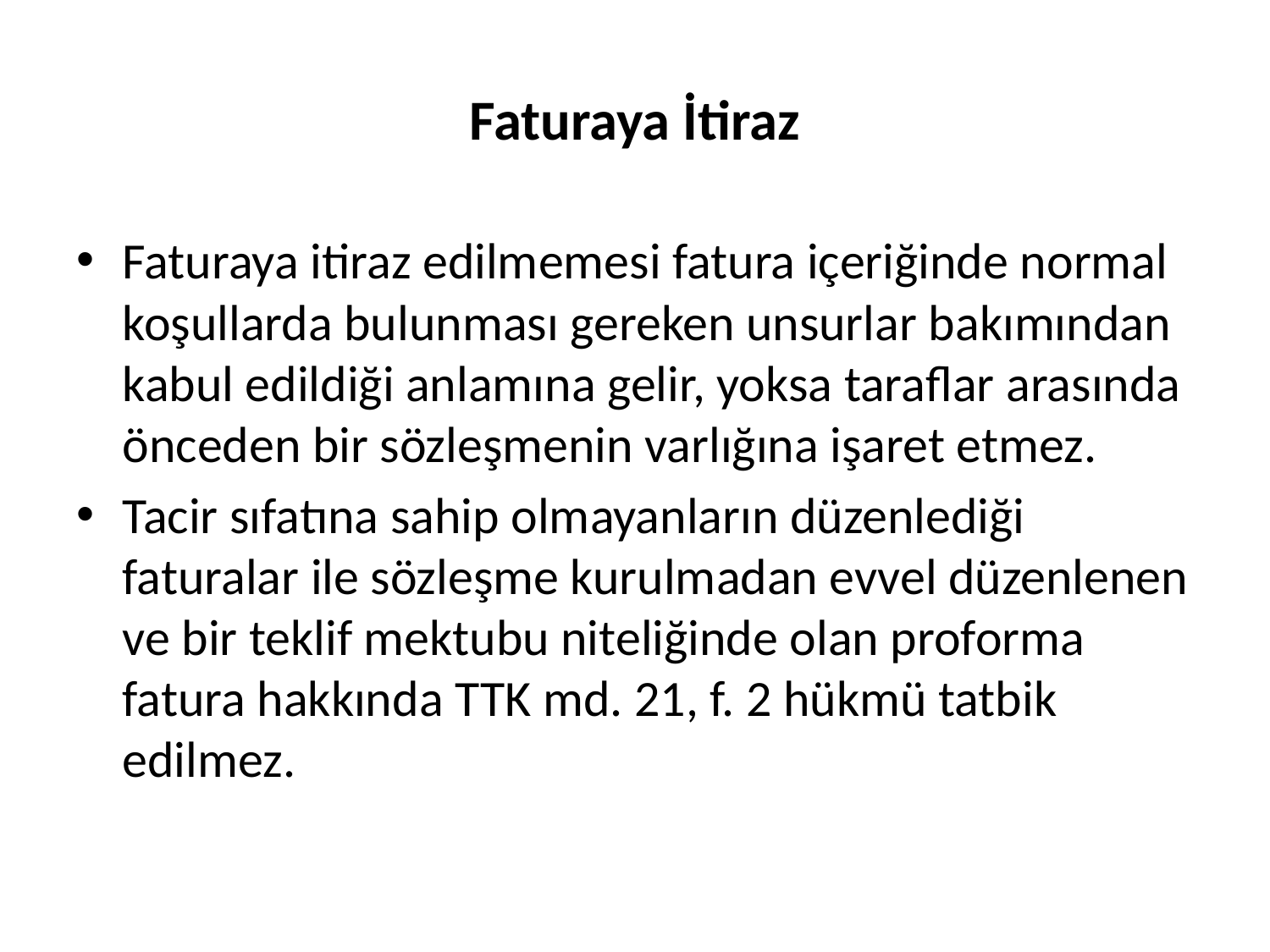

# Faturaya İtiraz
Faturaya itiraz edilmemesi fatura içeriğinde normal koşullarda bulunması gereken unsurlar bakımından kabul edildiği anlamına gelir, yoksa taraflar arasında önceden bir sözleşmenin varlığına işaret etmez.
Tacir sıfatına sahip olmayanların düzenlediği faturalar ile sözleşme kurulmadan evvel düzenlenen ve bir teklif mektubu niteliğinde olan proforma fatura hakkında TTK md. 21, f. 2 hükmü tatbik edilmez.